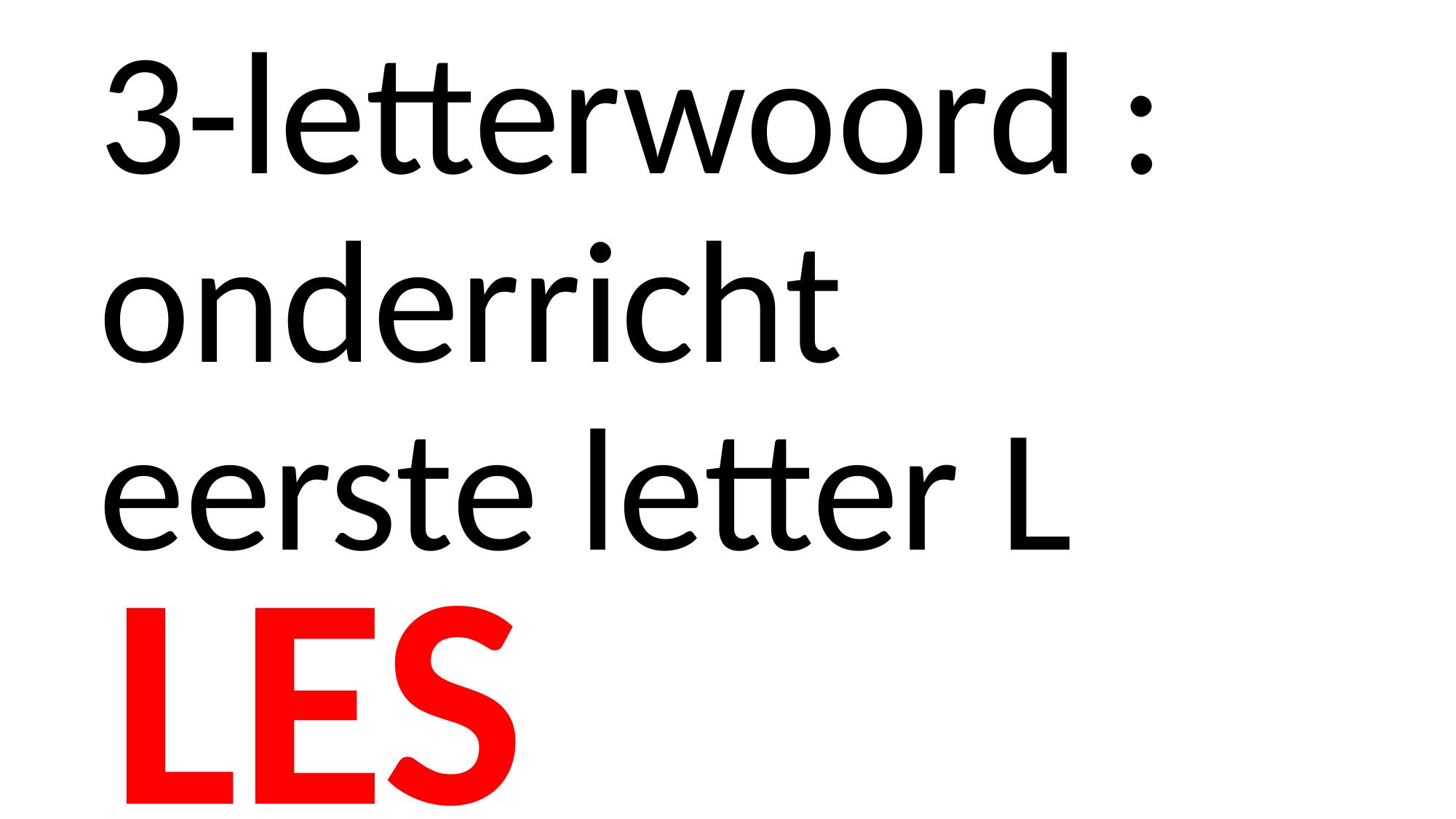

# 3-letterwoord : onderricht eerste letter L
LES